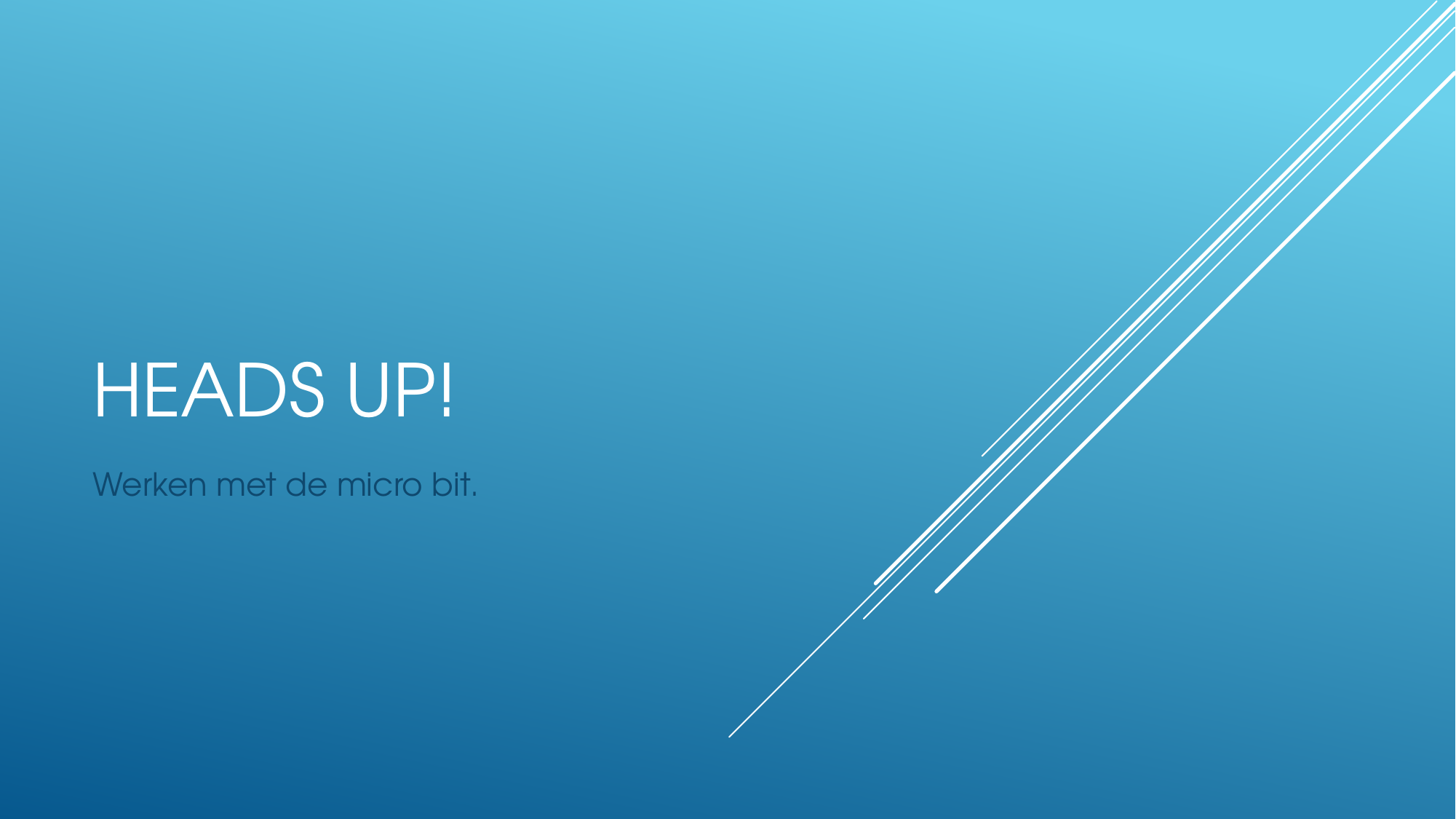

# Heads up!
Werken met de micro bit.